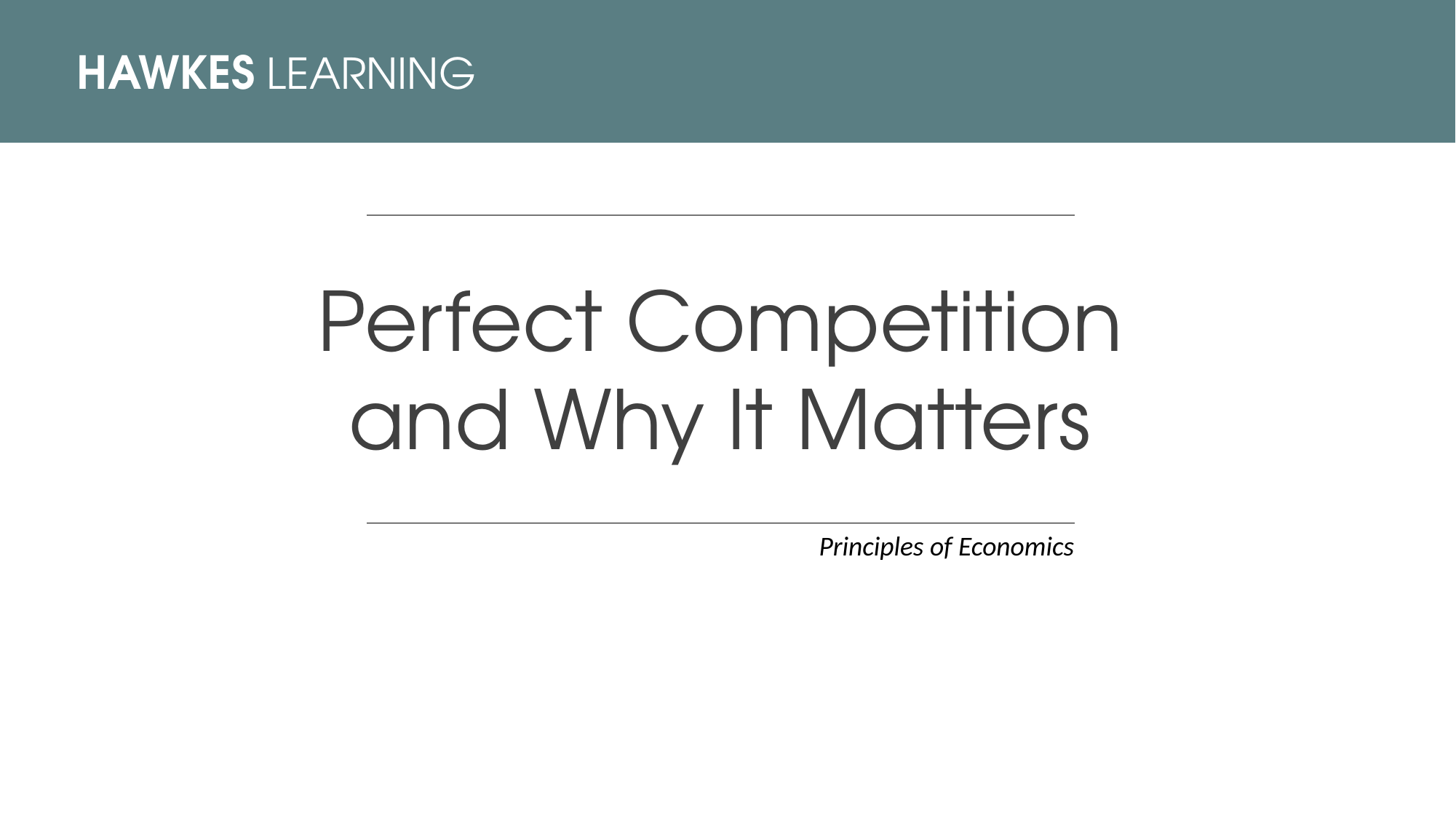

HAWKES LEARNING
Perfect Competition and Why It Matters
Principles of Economics